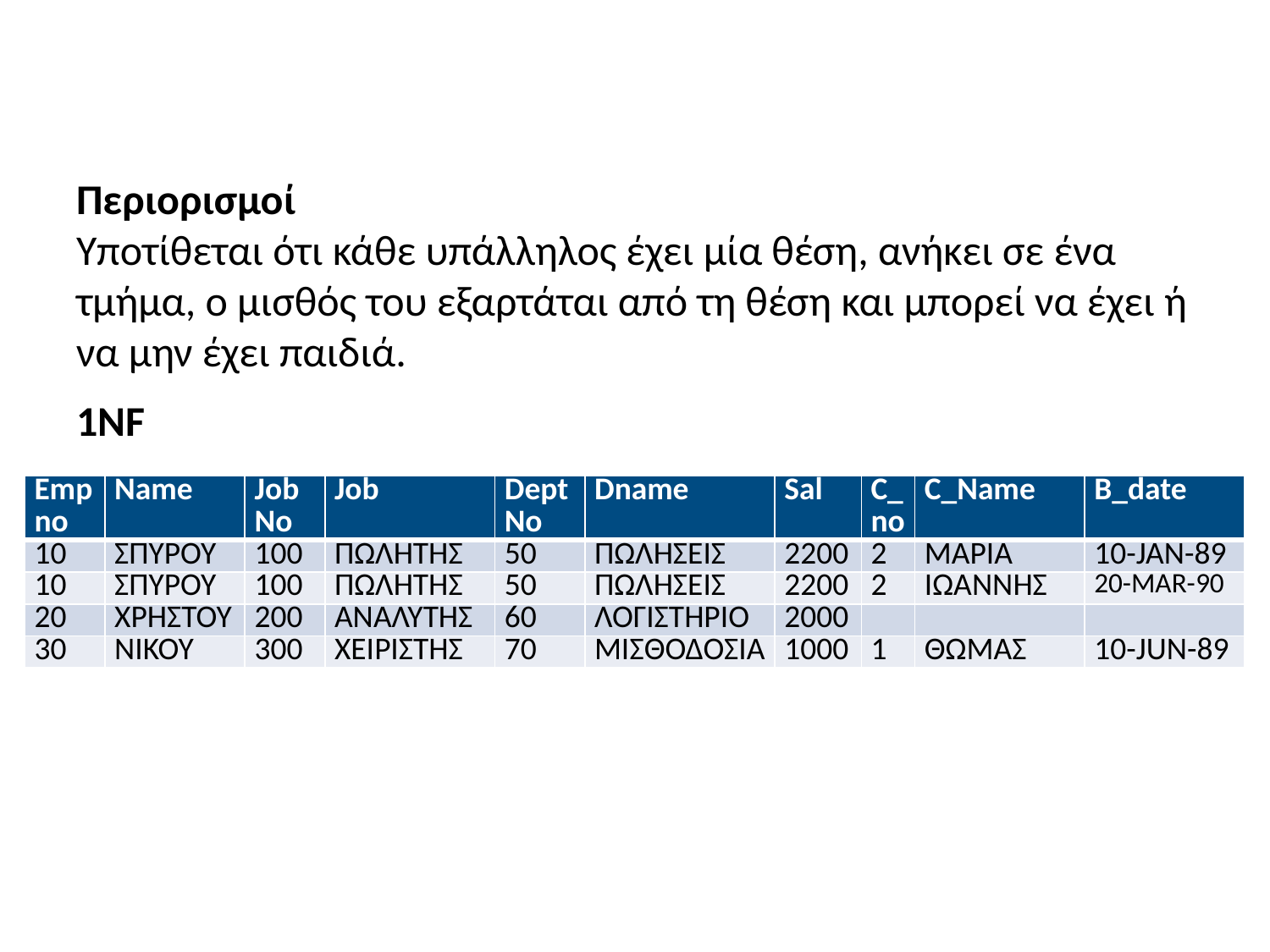

#
Περιορισμοί
Υποτίθεται ότι κάθε υπάλληλος έχει μία θέση, ανήκει σε ένα τμήμα, ο μισθός του εξαρτάται από τη θέση και μπορεί να έχει ή να μην έχει παιδιά.
1NF
| Empno | Name | JobNo | Job | DeptNo | Dname | Sal | C\_no | C\_Name | B\_date |
| --- | --- | --- | --- | --- | --- | --- | --- | --- | --- |
| 10 | ΣΠΥΡΟΥ | 100 | ΠΩΛΗΤΗΣ | 50 | ΠΩΛΗΣΕΙΣ | 2200 | 2 | ΜΑΡΙΑ | 10-JAN-89 |
| 10 | ΣΠΥΡΟΥ | 100 | ΠΩΛΗΤΗΣ | 50 | ΠΩΛΗΣΕΙΣ | 2200 | 2 | ΙΩΑΝΝΗΣ | 20-MAR-90 |
| 20 | ΧΡΗΣΤΟΥ | 200 | ΑΝΑΛΥΤΗΣ | 60 | ΛΟΓΙΣΤΗΡΙΟ | 2000 |  |  |  |
| 30 | ΝΙΚΟΥ | 300 | ΧΕΙΡΙΣΤΗΣ | 70 | ΜΙΣΘΟΔΟΣΙΑ | 1000 | 1 | ΘΩΜΑΣ | 10-JUN-89 |